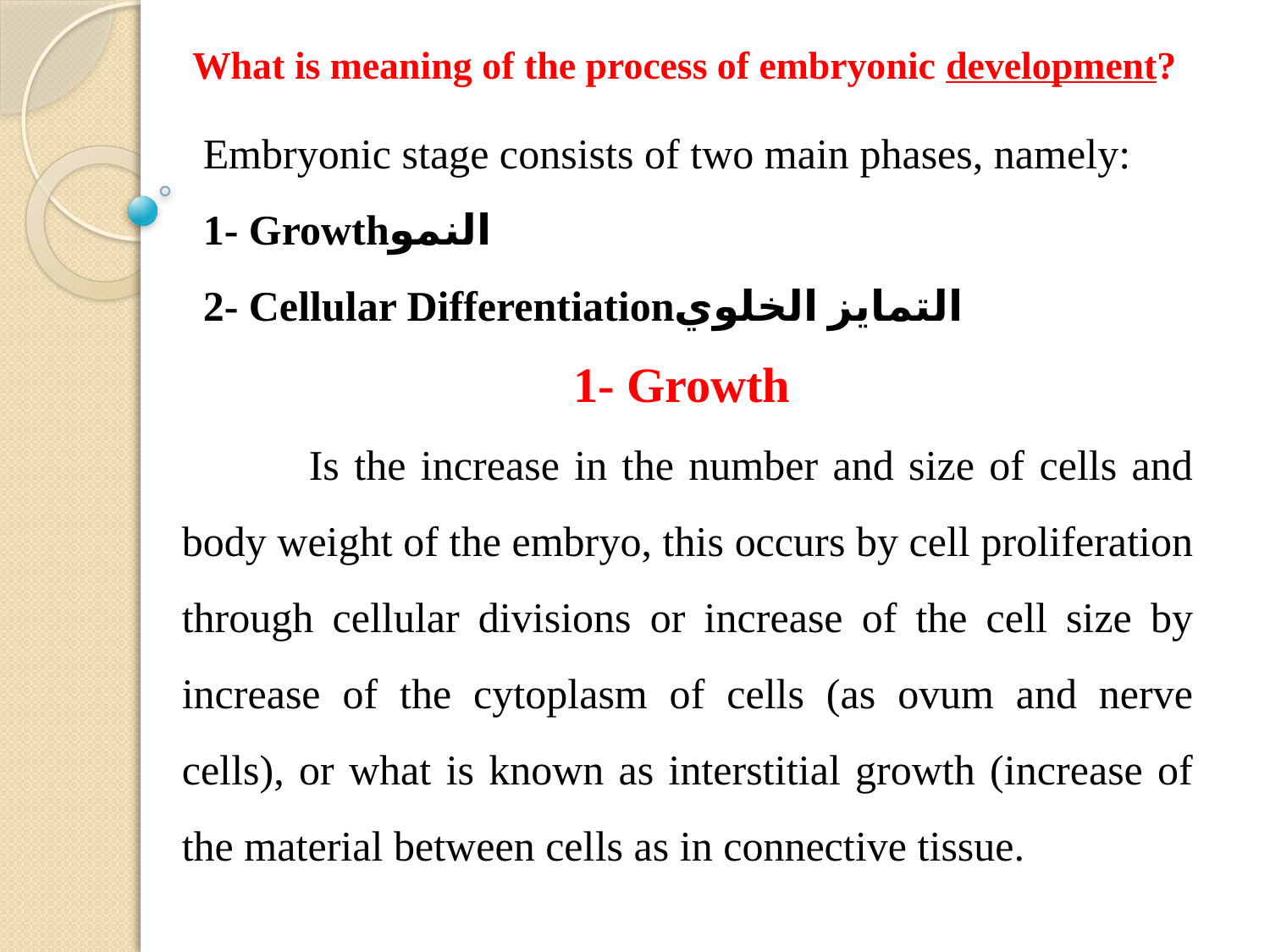

What is meaning of the process of embryonic development?
Embryonic stage consists of two main phases, namely:
1- Growthالنمو
2- Cellular Differentiationالتمايز الخلوي
1- Growth
	Is the increase in the number and size of cells and body weight of the embryo, this occurs by cell proliferation through cellular divisions or increase of the cell size by increase of the cytoplasm of cells (as ovum and nerve cells), or what is known as interstitial growth (increase of the material between cells as in connective tissue.